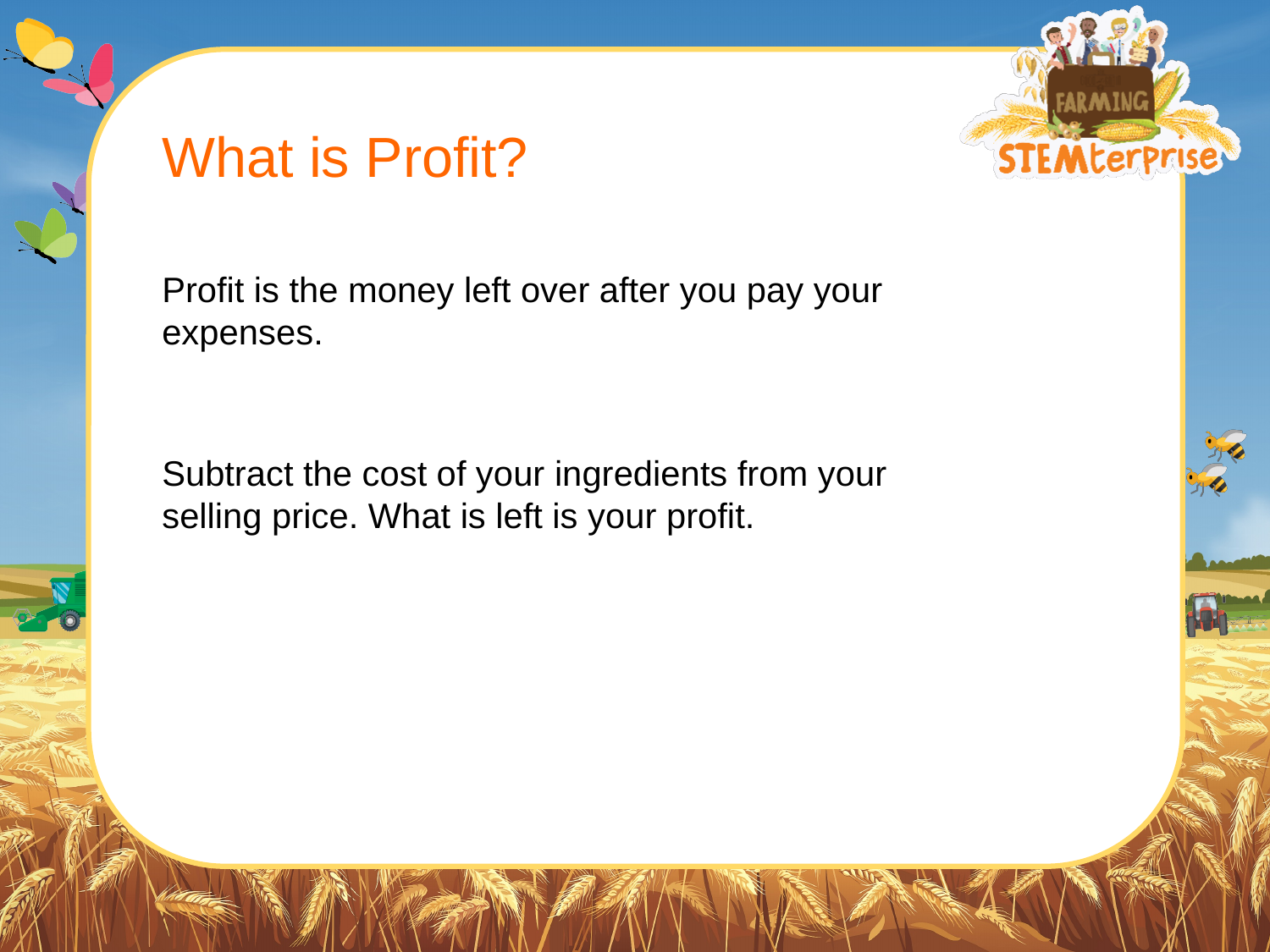

# What is Profit?

Profit is the money left over after you pay your expenses.

Subtract the cost of your ingredients from your selling price. What is left is your profit.